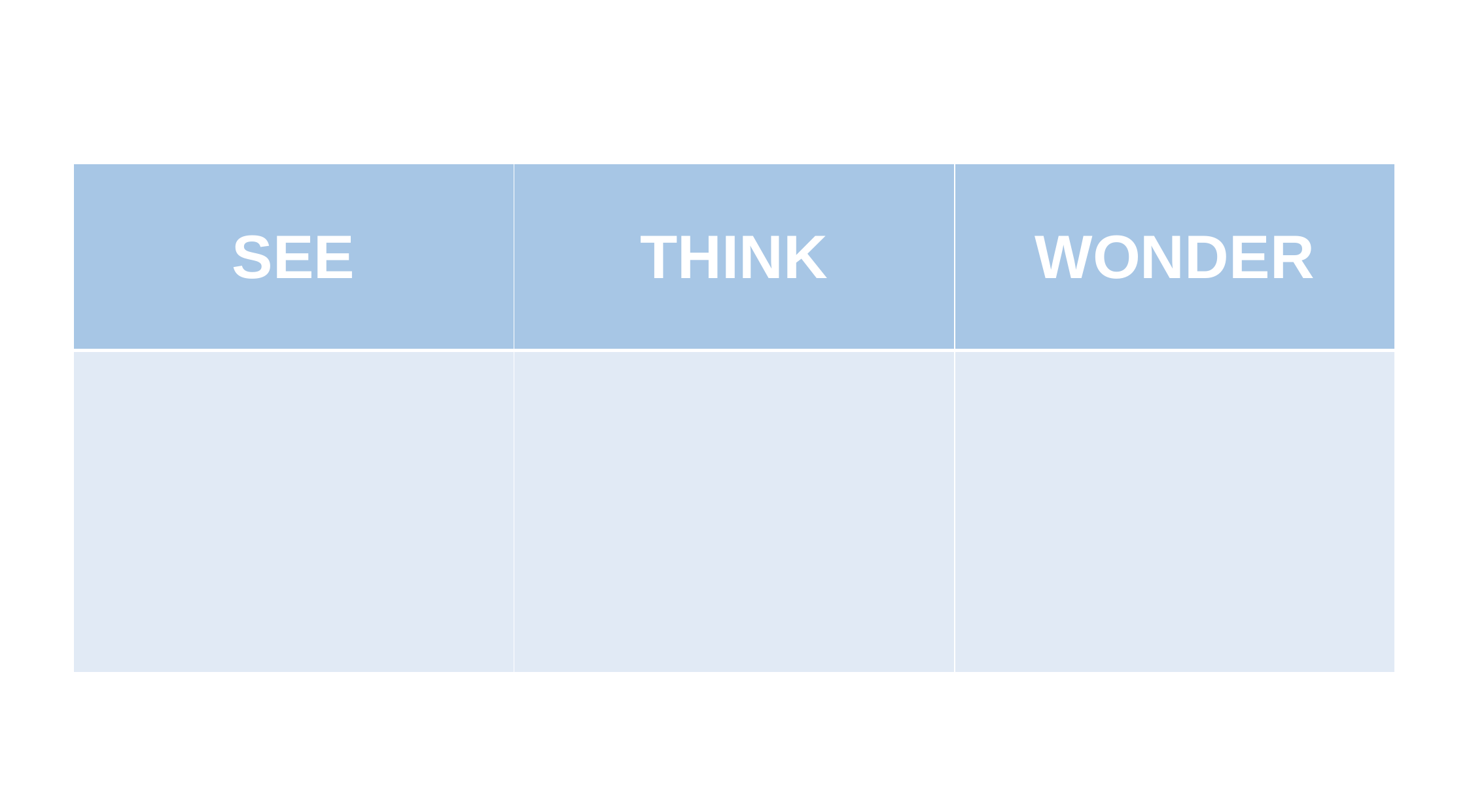

#
| SEE | THINK | WONDER |
| --- | --- | --- |
|  |  |  |